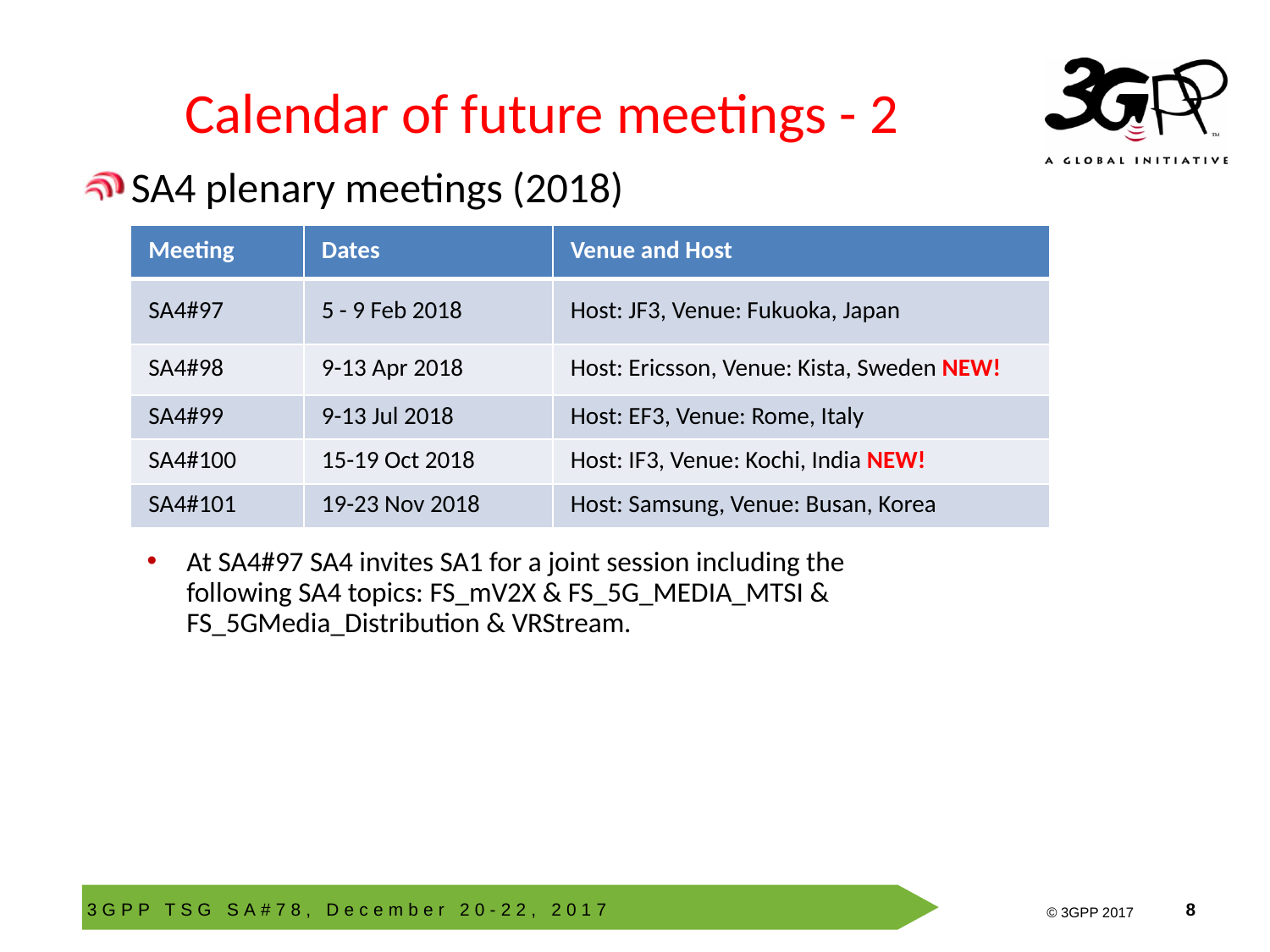

# Calendar of future meetings - 2
SA4 plenary meetings (2018)

At SA4#97 SA4 invites SA1 for a joint session including the following SA4 topics: FS_mV2X & FS_5G_MEDIA_MTSI & FS_5GMedia_Distribution & VRStream.

| Meeting | Dates | Venue and Host |
| --- | --- | --- |
| SA4#97 | 5 - 9 Feb 2018 | Host: JF3, Venue: Fukuoka, Japan |
| SA4#98 | 9-13 Apr 2018 | Host: Ericsson, Venue: Kista, Sweden NEW! |
| SA4#99 | 9-13 Jul 2018 | Host: EF3, Venue: Rome, Italy |
| SA4#100 | 15-19 Oct 2018 | Host: IF3, Venue: Kochi, India NEW! |
| SA4#101 | 19-23 Nov 2018 | Host: Samsung, Venue: Busan, Korea |